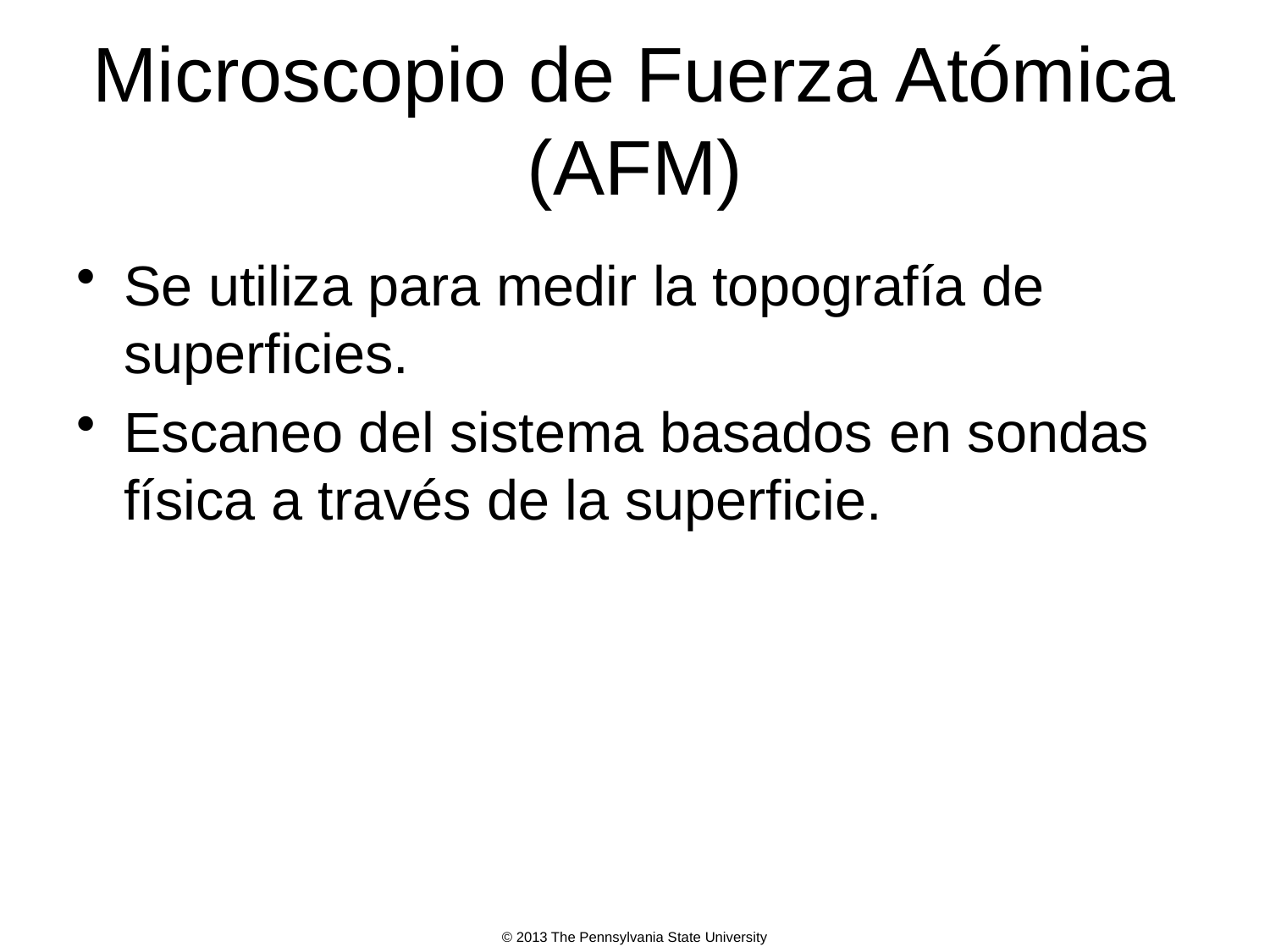

# Microscopio de Fuerza Atómica (AFM)
Se utiliza para medir la topografía de superficies.
Escaneo del sistema basados ​​en sondas física a través de la superficie.